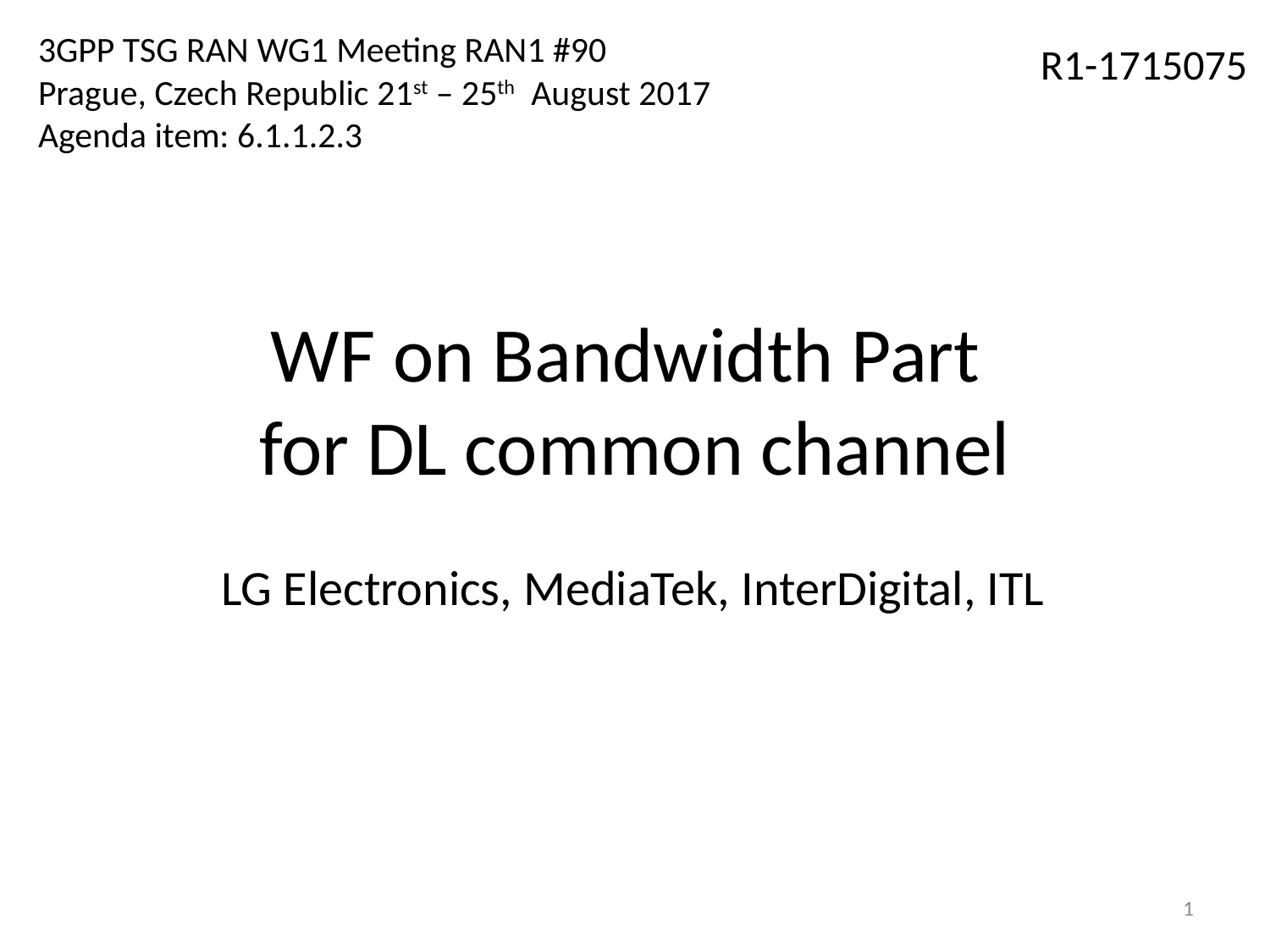

3GPP TSG RAN WG1 Meeting RAN1 #90
Prague, Czech Republic 21st – 25th  August 2017
Agenda item: 6.1.1.2.3
R1-1715075
# WF on Bandwidth Part for DL common channel
LG Electronics, MediaTek, InterDigital, ITL
1